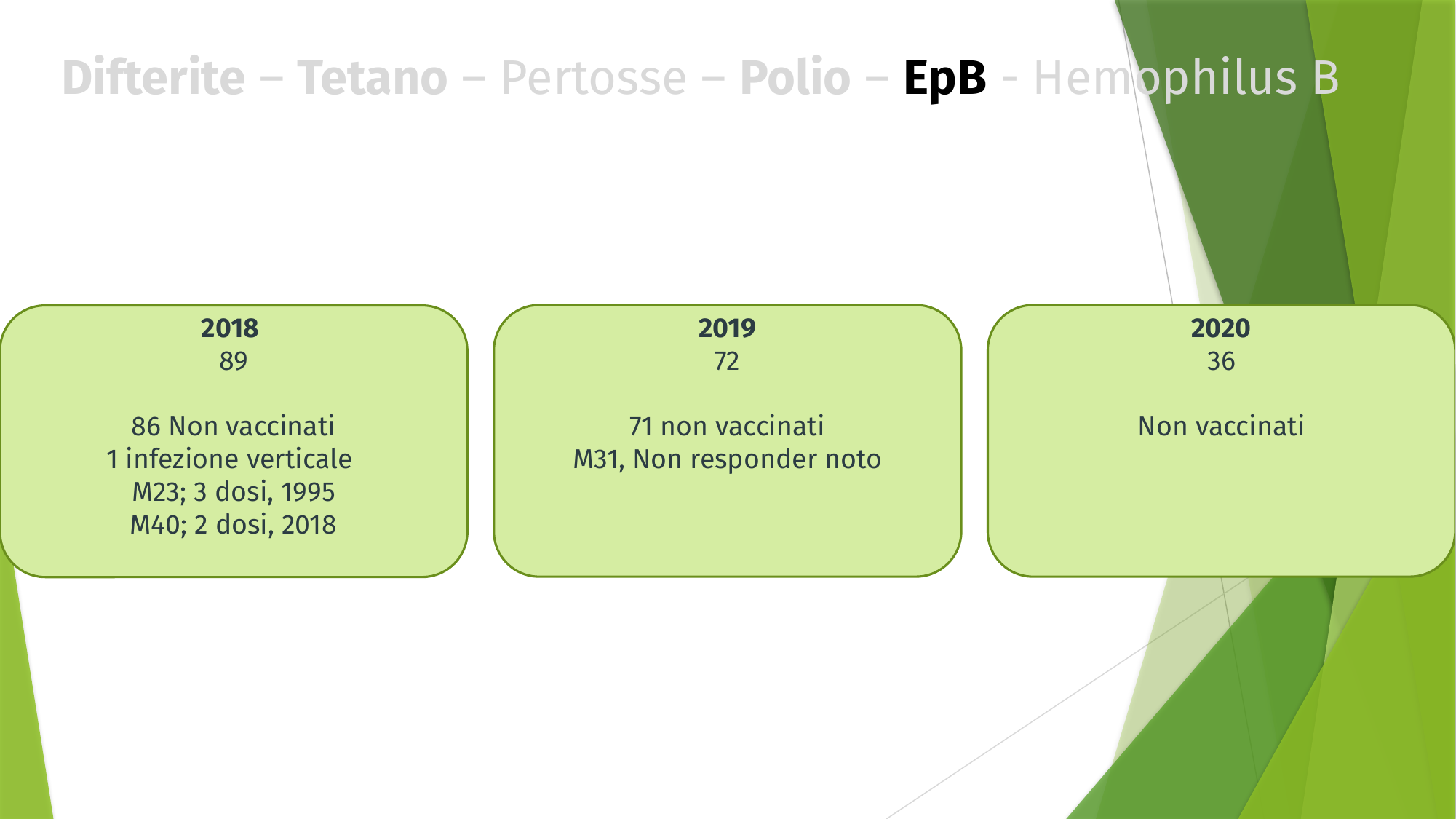

Difterite – Tetano – Pertosse – Polio – EpB - Hemophilus B

2019
72

71 non vaccinati
M31, Non responder noto

2020
36

Non vaccinati

2018
89

86 Non vaccinati
1 infezione verticale
M23; 3 dosi, 1995
M40; 2 dosi, 2018